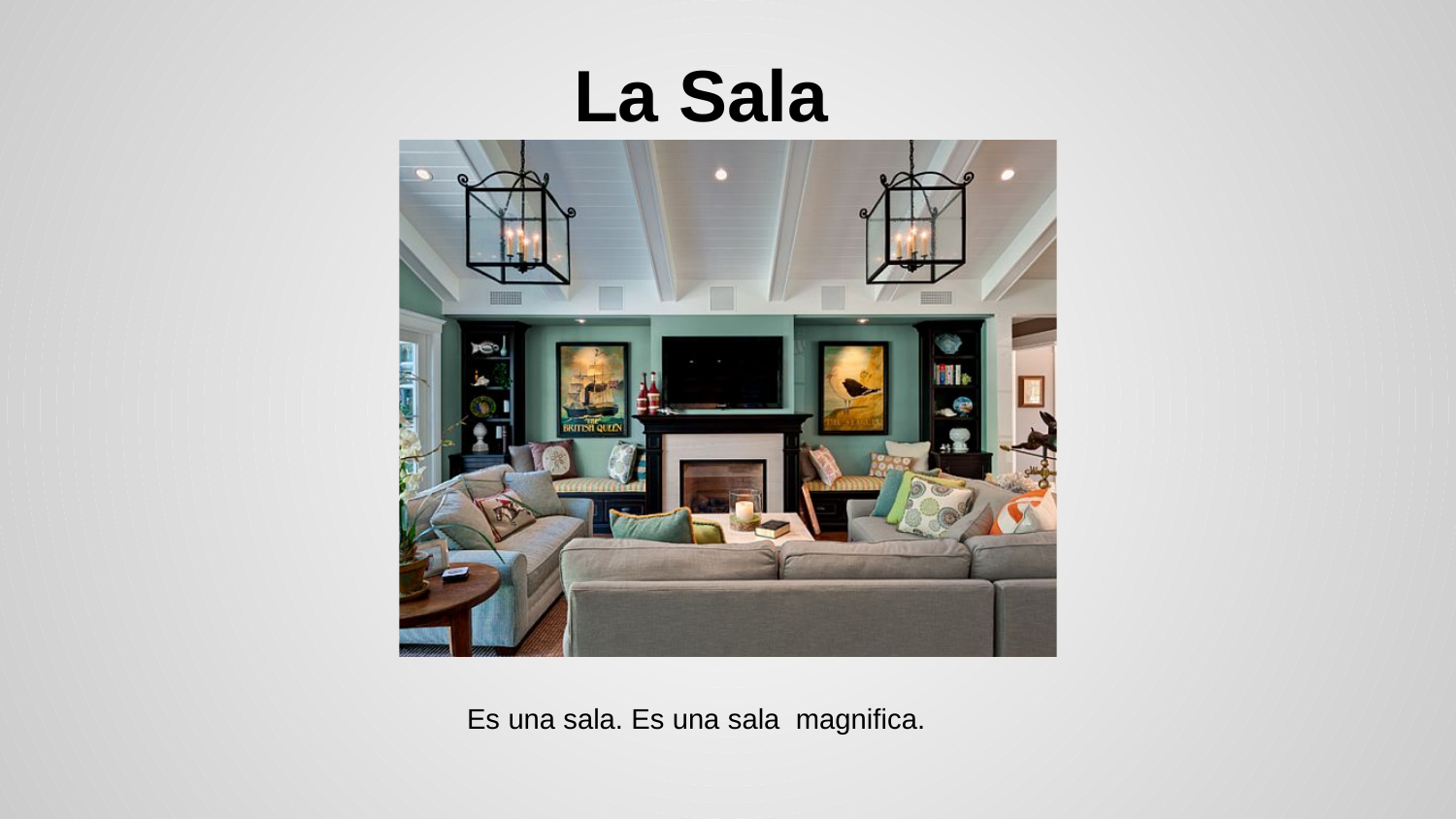

# La Sala

Es una sala. Es una sala  magnifica.